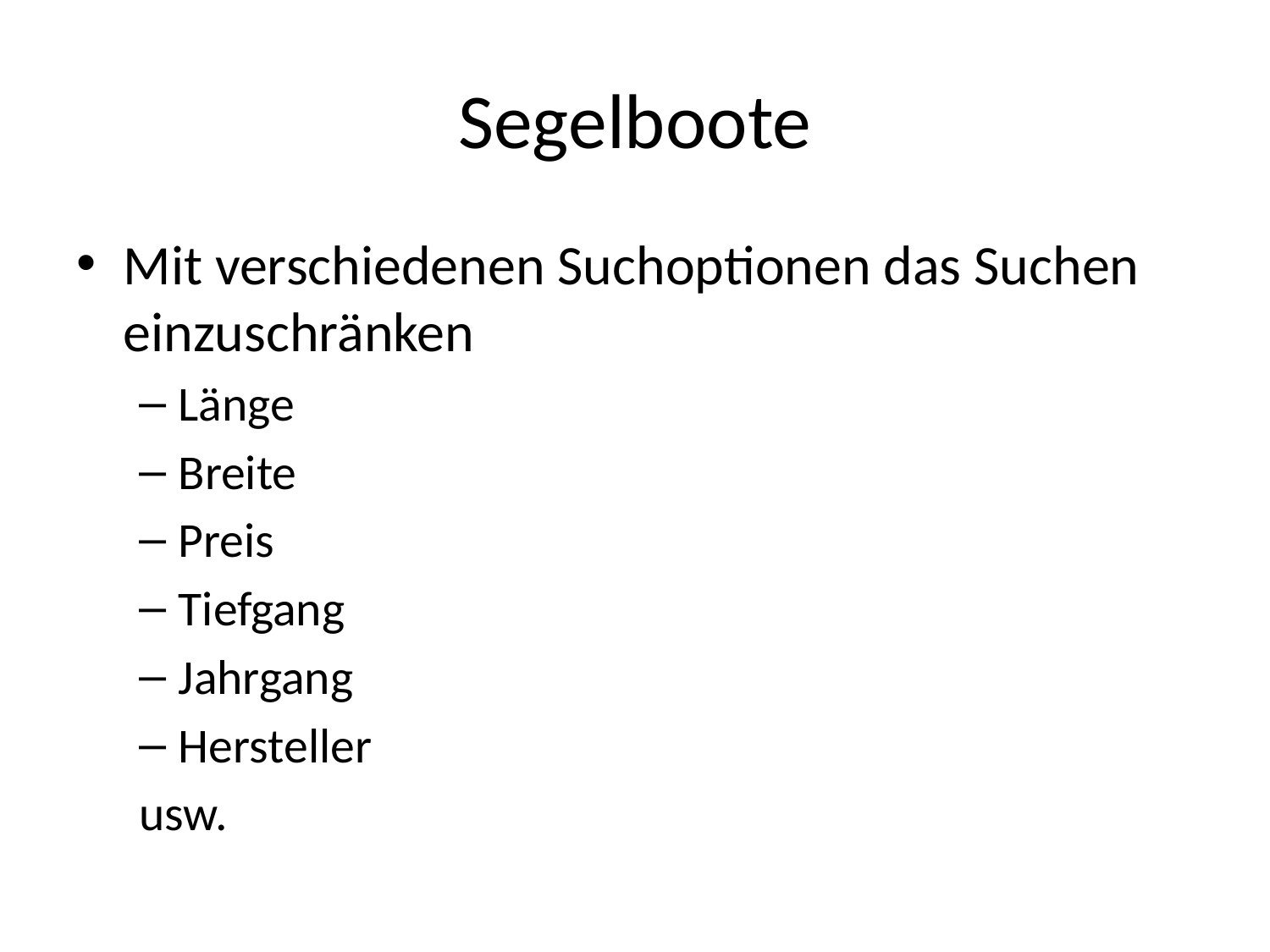

# Segelboote
Mit verschiedenen Suchoptionen das Suchen einzuschränken
Länge
Breite
Preis
Tiefgang
Jahrgang
Hersteller
usw.